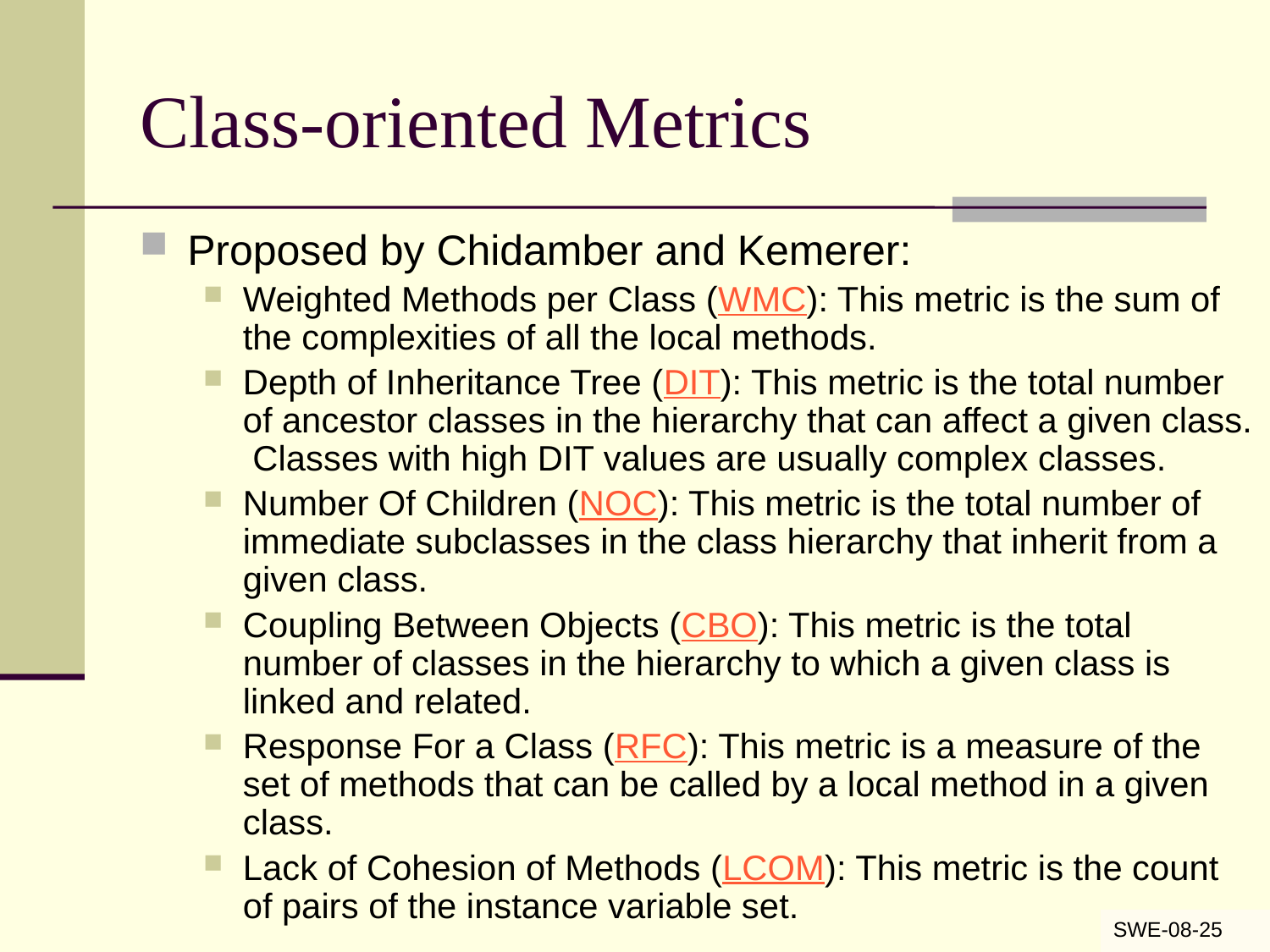

# Class-oriented Metrics
Proposed by Chidamber and Kemerer:
Weighted Methods per Class (WMC): This metric is the sum of the complexities of all the local methods.
Depth of Inheritance Tree (DIT): This metric is the total number of ancestor classes in the hierarchy that can affect a given class.  Classes with high DIT values are usually complex classes.
Number Of Children (NOC): This metric is the total number of immediate subclasses in the class hierarchy that inherit from a given class.
Coupling Between Objects (CBO): This metric is the total number of classes in the hierarchy to which a given class is linked and related.
Response For a Class (RFC): This metric is a measure of the set of methods that can be called by a local method in a given class.
Lack of Cohesion of Methods (LCOM): This metric is the count of pairs of the instance variable set.